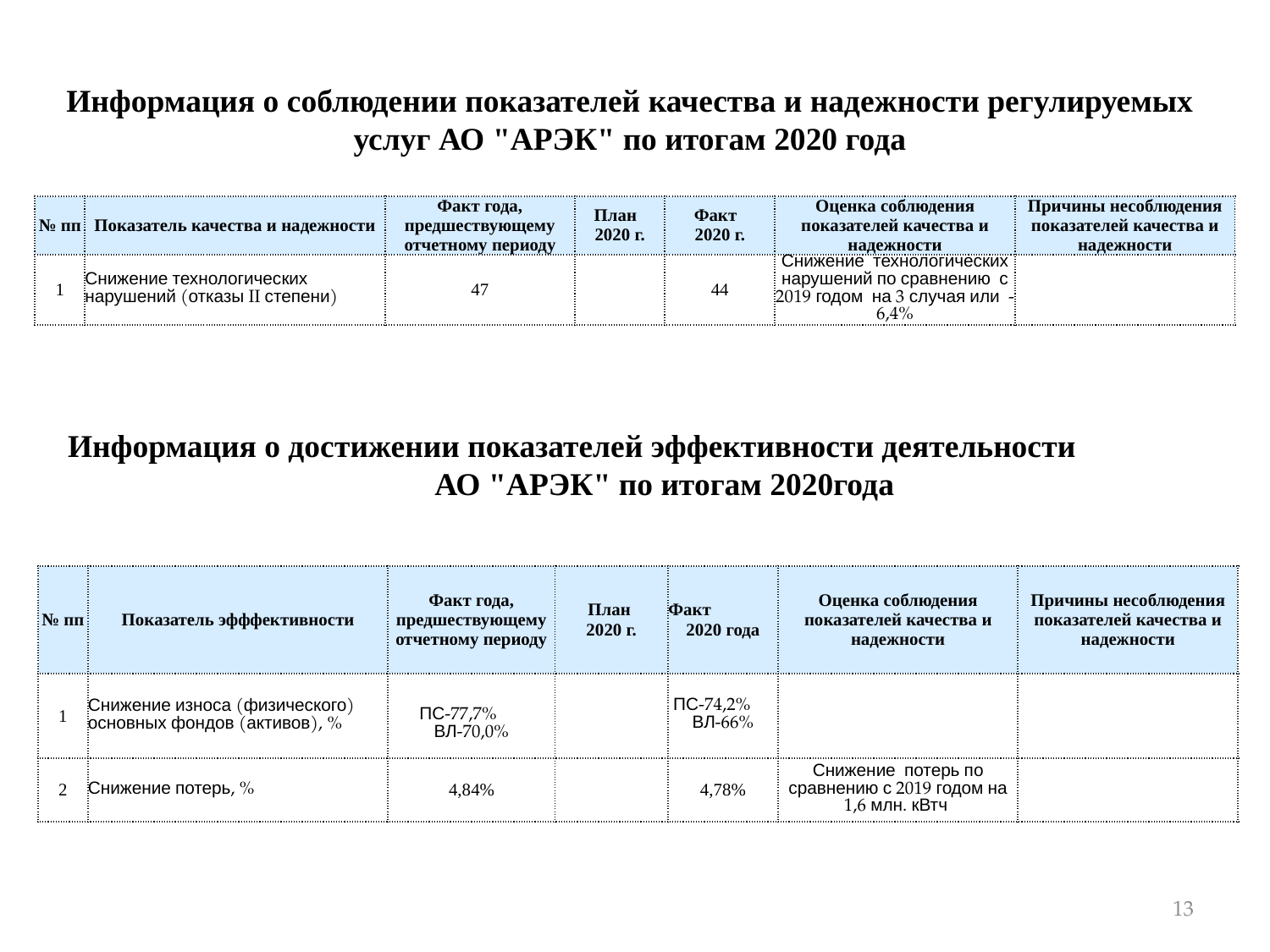

# Информация о соблюдении показателей качества и надежности регулируемых услуг АО "АРЭК" по итогам 2020 года
| № пп | Показатель качества и надежности | Факт года, предшествующему отчетному периоду | План 2020 г. | Факт 2020 г. | Оценка соблюдения показателей качества и надежности | Причины несоблюдения показателей качества и надежности |
| --- | --- | --- | --- | --- | --- | --- |
| 1 | Снижение технологических нарушений (отказы II степени) | 47 |  | 44 | Снижение технологических нарушений по сравнению с 2019 годом на 3 случая или -6,4% |  |
Информация о достижении показателей эффективности деятельности                        АО "АРЭК" по итогам 2020года
| № пп | Показатель эфффективности | Факт года, предшествующему отчетному периоду | План 2020 г. | Факт 2020 года | Оценка соблюдения показателей качества и надежности | Причины несоблюдения показателей качества и надежности |
| --- | --- | --- | --- | --- | --- | --- |
| 1 | Снижение износа (физического) основных фондов (активов), % | ПС-77,7% ВЛ-70,0% |  | ПС-74,2% ВЛ-66% |  |  |
| 2 | Снижение потерь, % | 4,84% |  | 4,78% | Снижение потерь по сравнению с 2019 годом на 1,6 млн. кВтч |  |
13